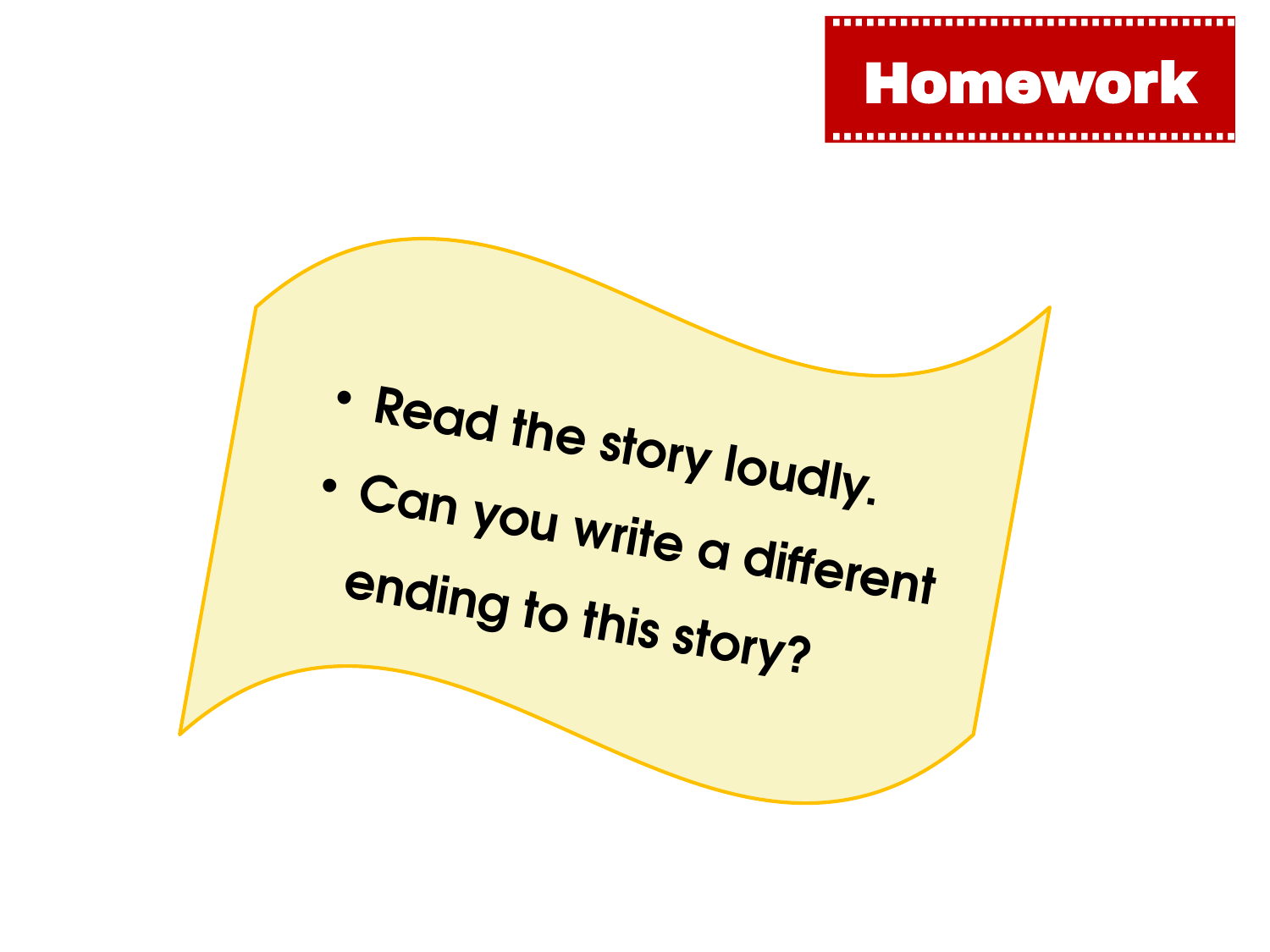

Homework

Read the story loudly.
Can you write a different ending to this story?